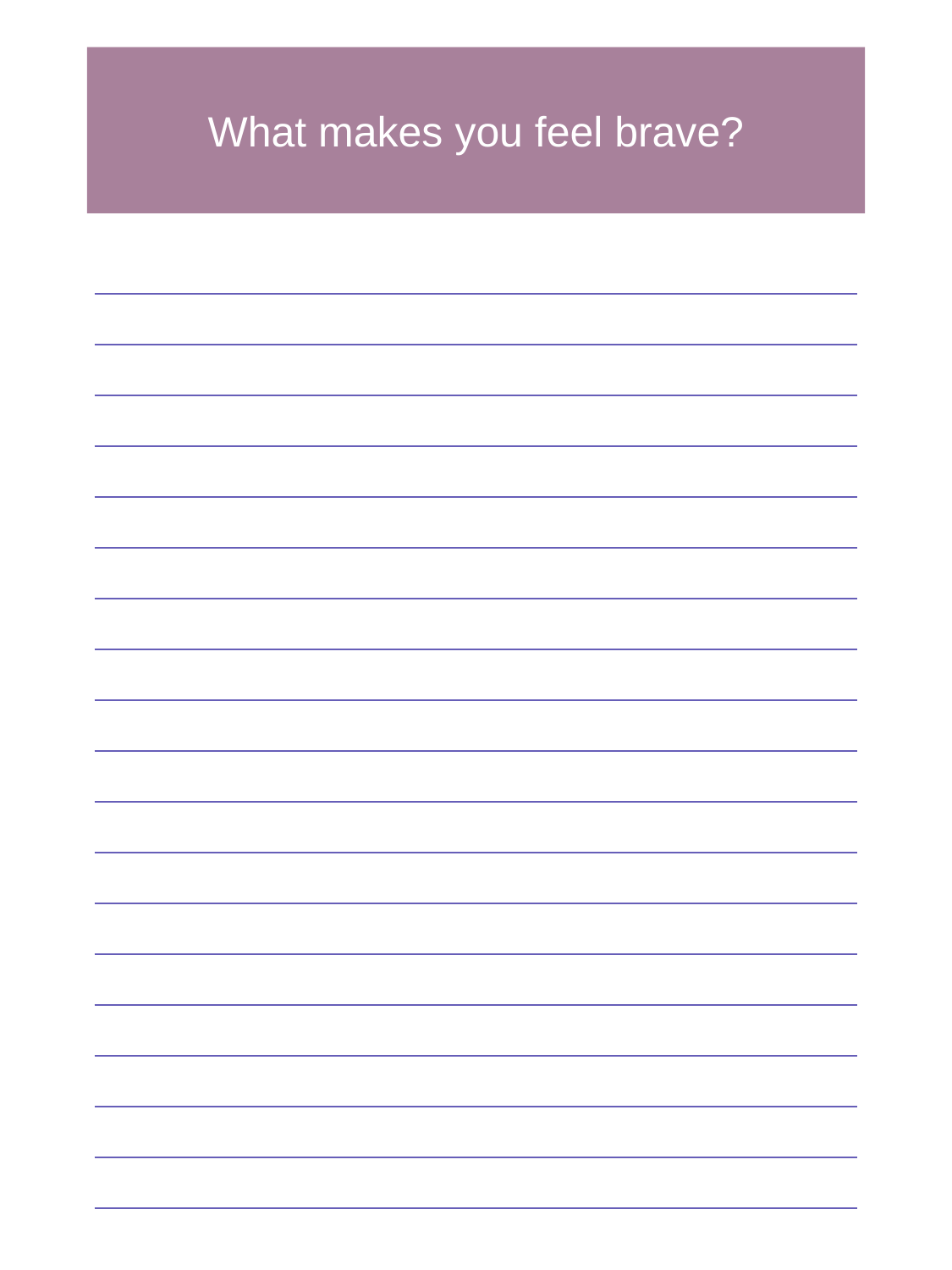

What makes you feel brave?
|  |
| --- |
|  |
|  |
|  |
|  |
|  |
|  |
|  |
|  |
|  |
|  |
|  |
|  |
|  |
|  |
|  |
|  |
|  |